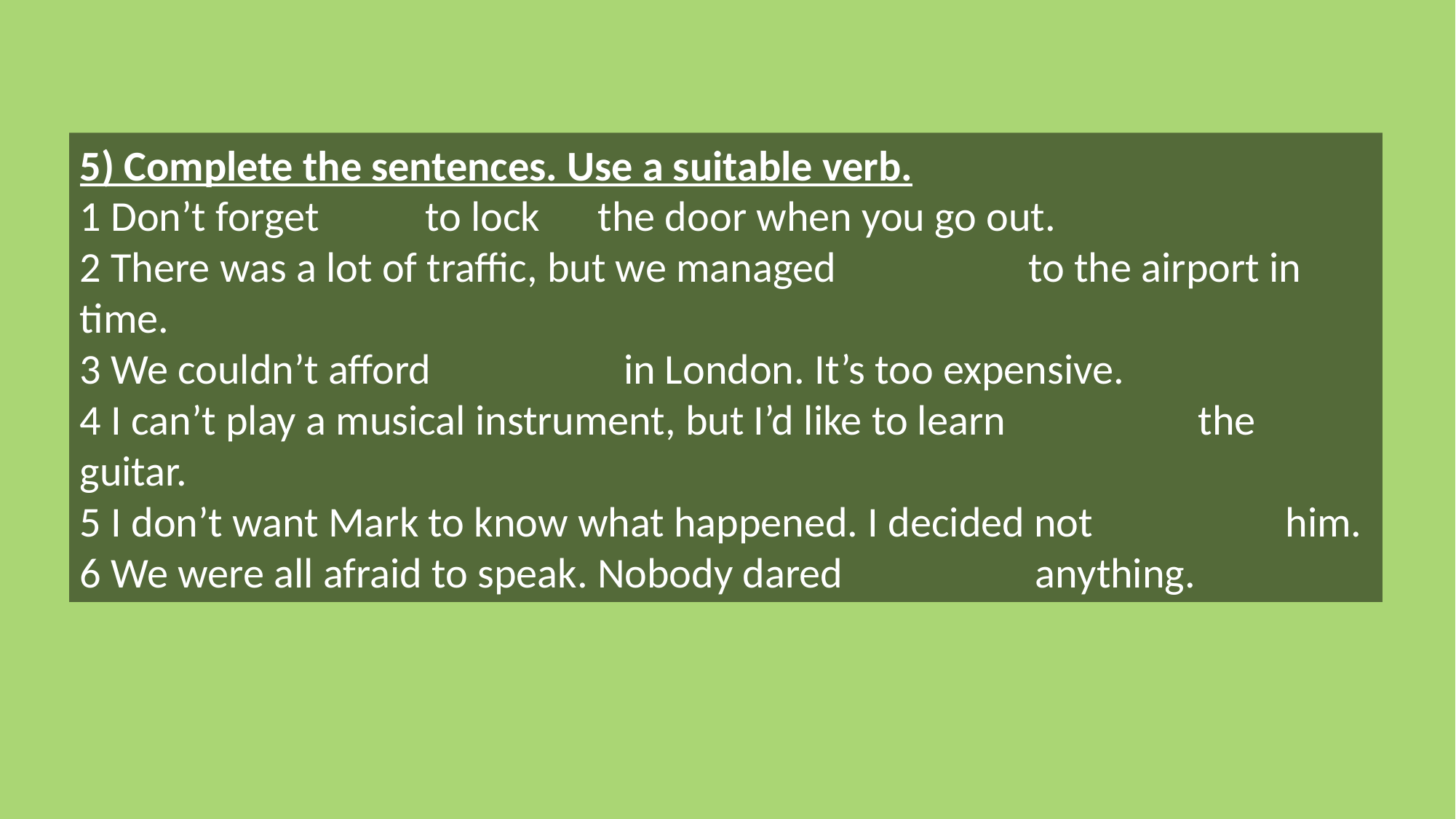

5) Complete the sentences. Use a suitable verb.
1 Don’t forget           to lock      the door when you go out.
2 There was a lot of traffic, but we managed                    to the airport in time.
3 We couldn’t afford                    in London. It’s too expensive.
4 I can’t play a musical instrument, but I’d like to learn                    the guitar.
5 I don’t want Mark to know what happened. I decided not                    him.
6 We were all afraid to speak. Nobody dared                    anything.